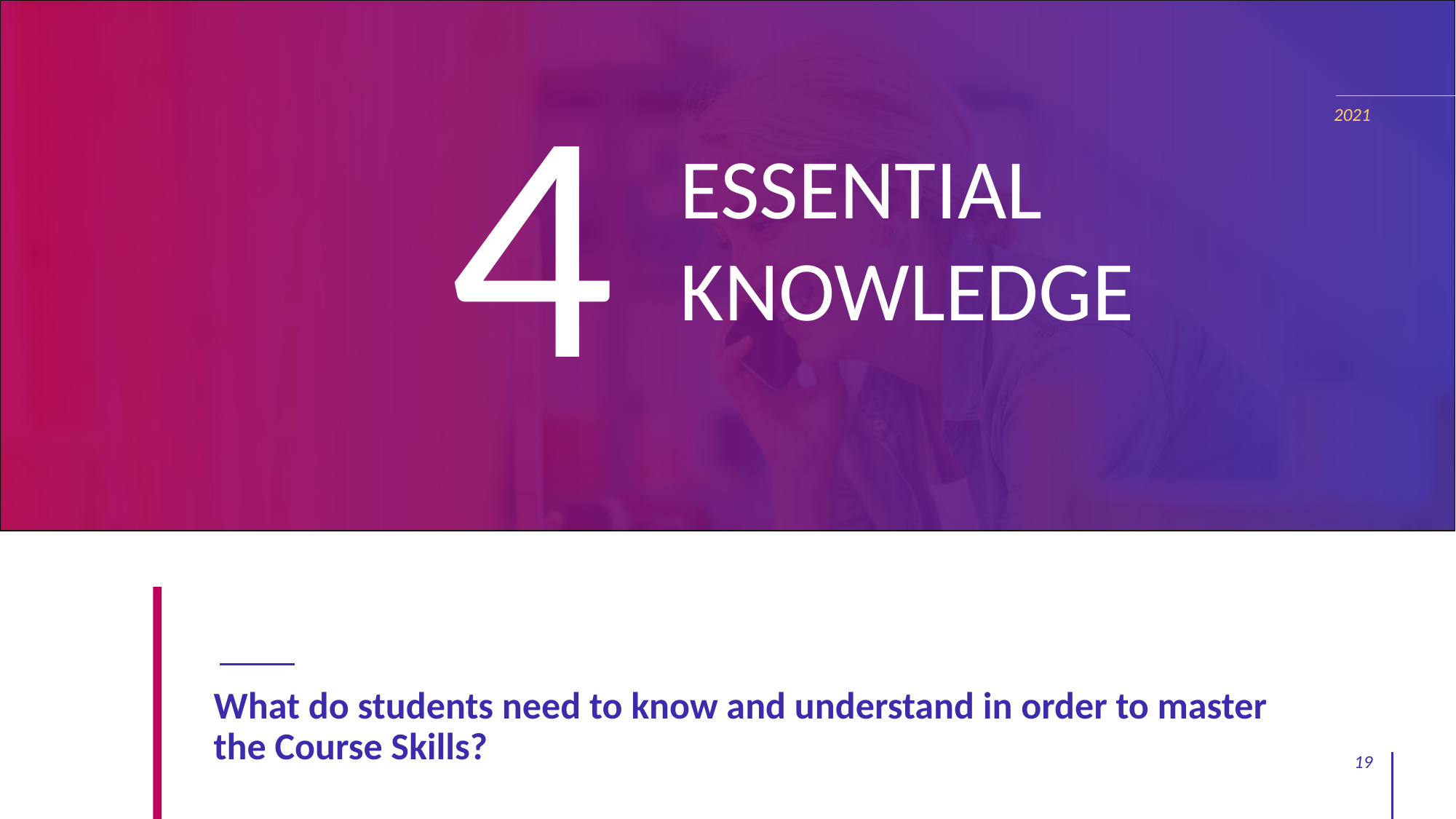

4
2021
ESSENTIAL
KNOWLEDGE
#
What do students need to know and understand in order to master
the Course Skills?

19